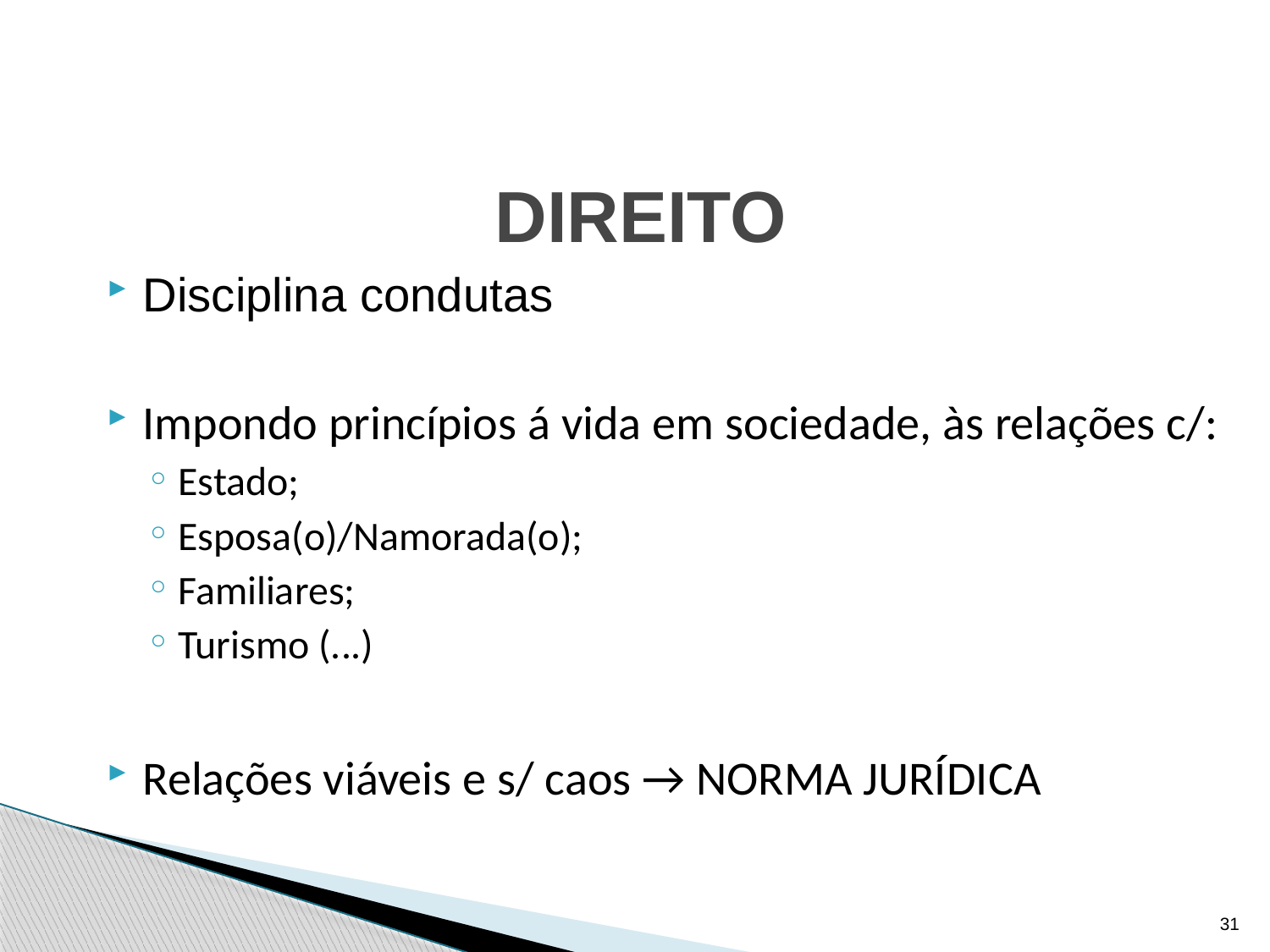

# DIREITO
Disciplina condutas

Impondo princípios á vida em sociedade, às relações c/:
Estado;
Esposa(o)/Namorada(o);
Familiares;
Turismo (...)

Relações viáveis e s/ caos → NORMA JURÍDICA
31